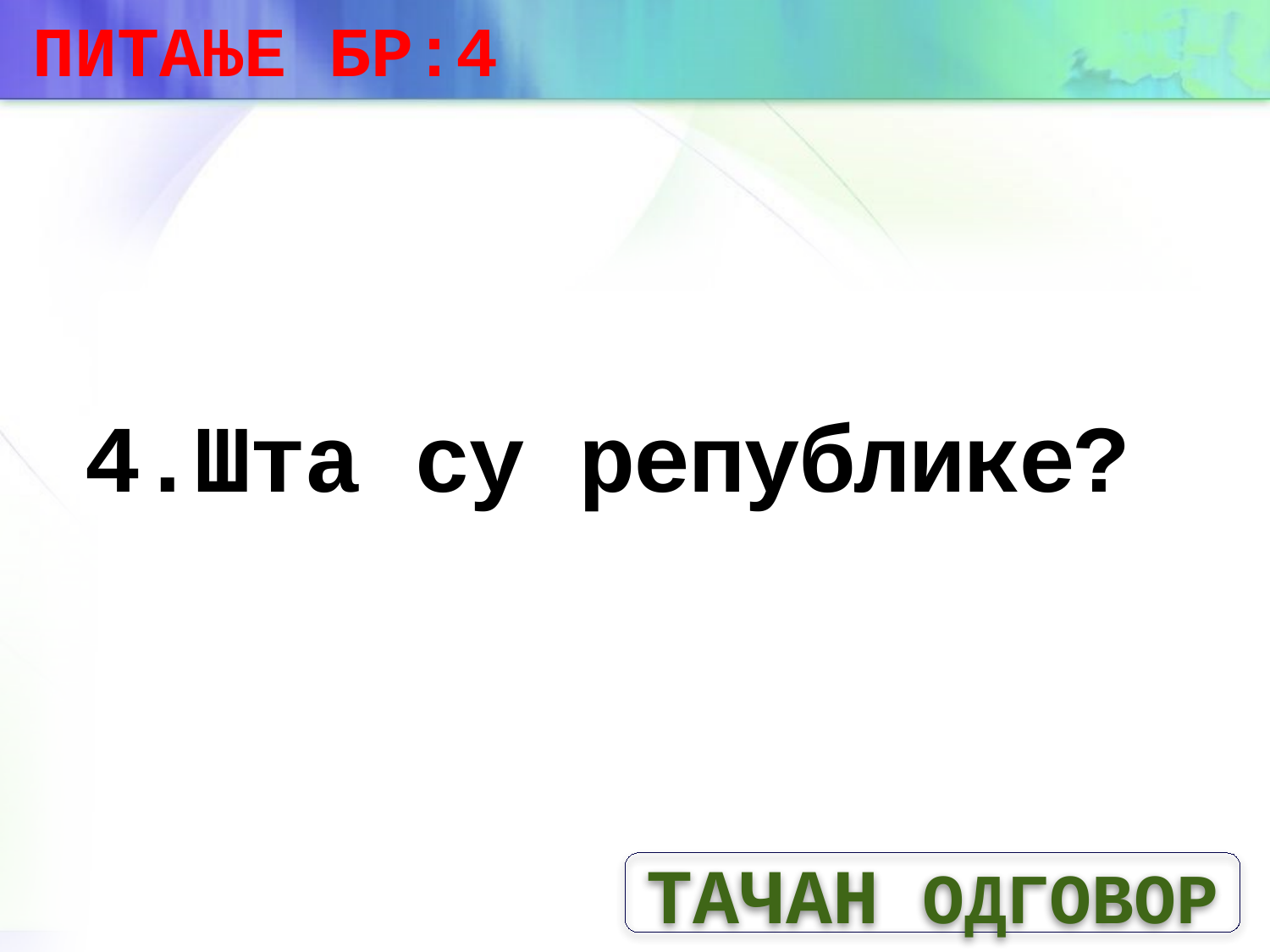

ПИТАЊЕ БР:4
# 4.Шта су републике?
ТАЧАН ОДГОВОР